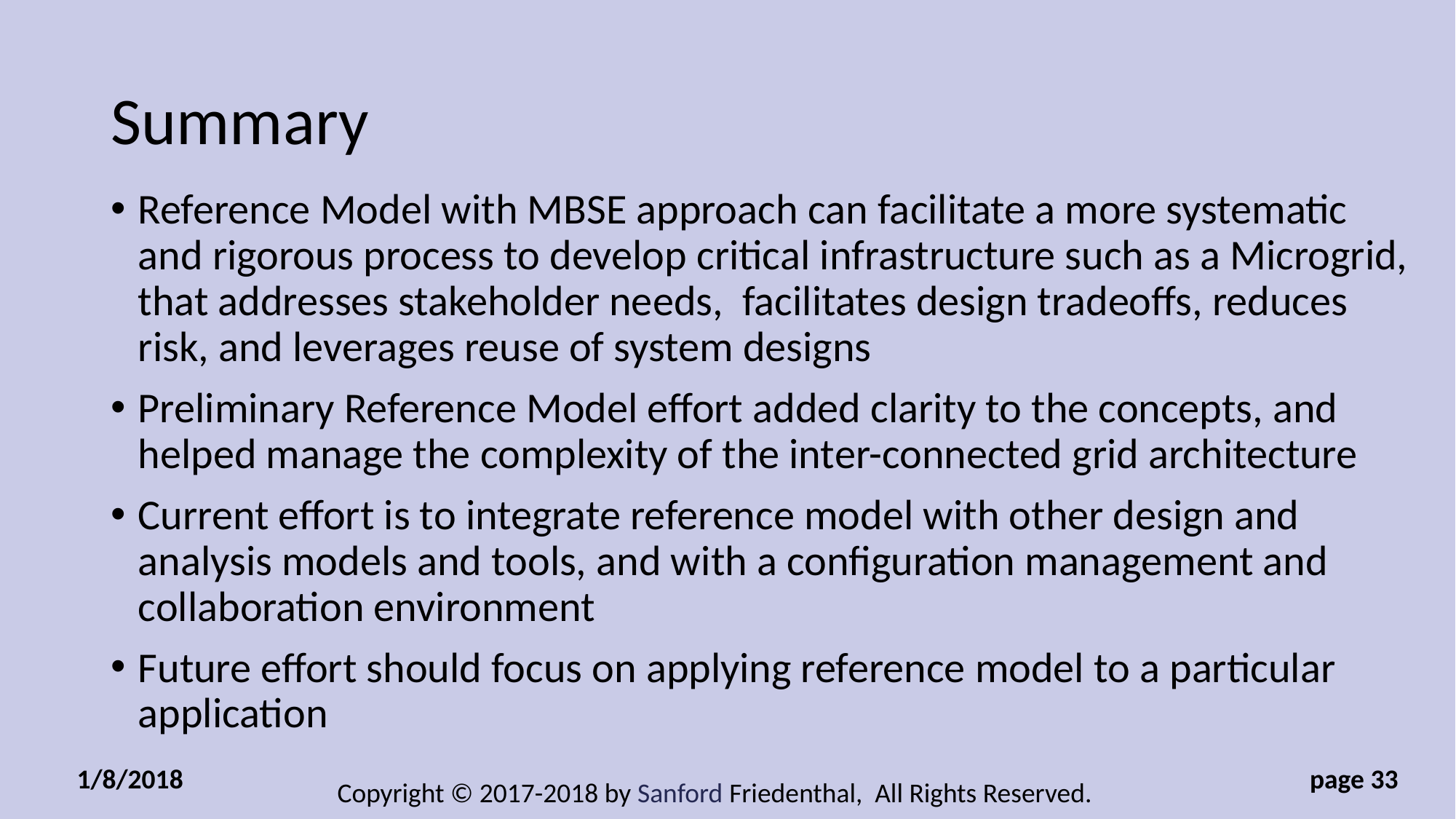

# Summary
Reference Model with MBSE approach can facilitate a more systematic and rigorous process to develop critical infrastructure such as a Microgrid, that addresses stakeholder needs,  facilitates design tradeoffs, reduces risk, and leverages reuse of system designs
Preliminary Reference Model effort added clarity to the concepts, and helped manage the complexity of the inter-connected grid architecture
Current effort is to integrate reference model with other design and analysis models and tools, and with a configuration management and collaboration environment
Future effort should focus on applying reference model to a particular application

1/8/2018
 page 33
Copyright © 2017-2018 by Sanford Friedenthal,  All Rights Reserved.